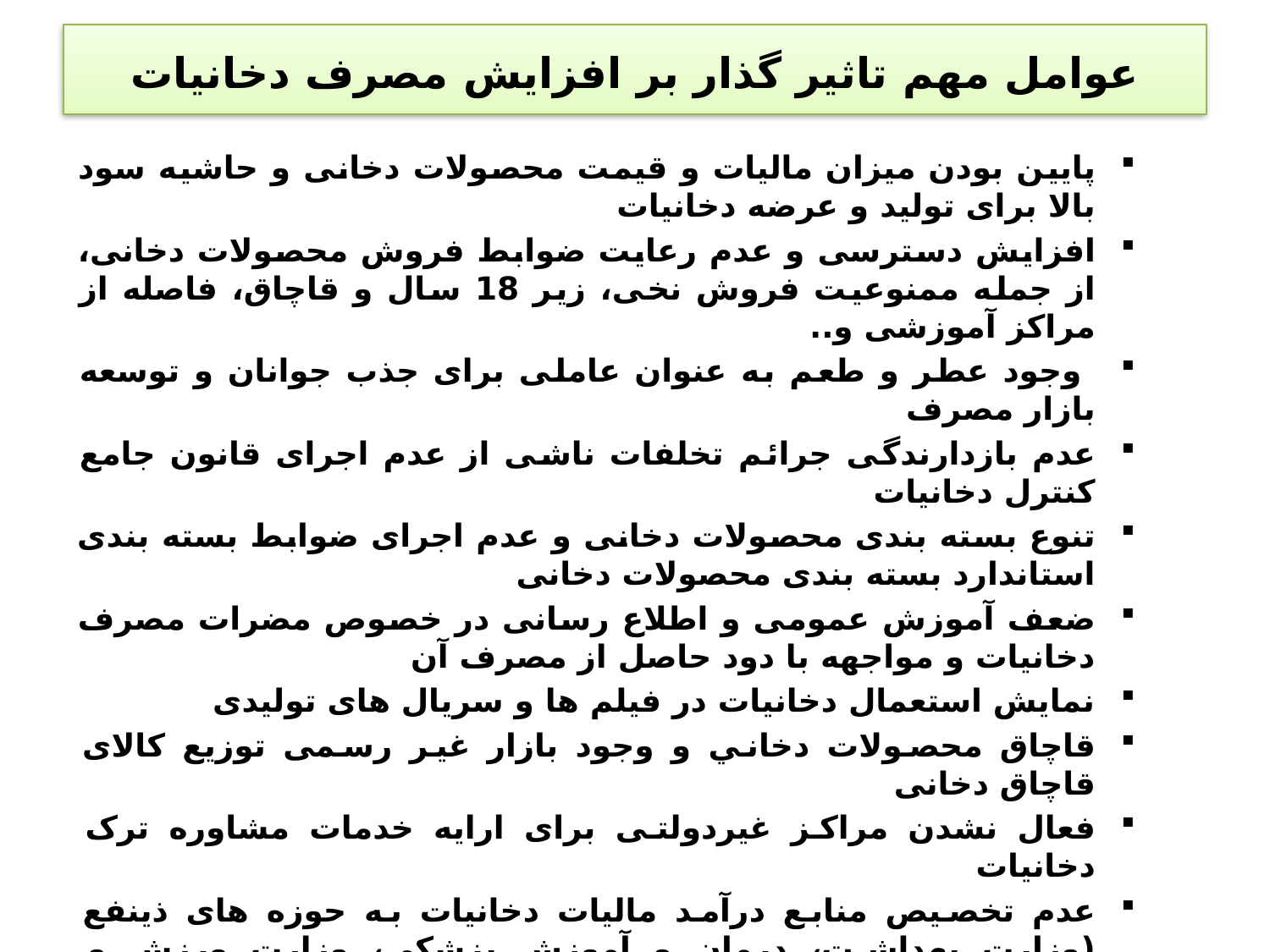

عوامل مهم تاثیر گذار بر افزایش مصرف دخانیات
پایین بودن میزان مالیات و قیمت محصولات دخانی و حاشیه سود بالا برای تولید و عرضه دخانیات
افزایش دسترسی و عدم رعایت ضوابط فروش محصولات دخانی، از جمله ممنوعیت فروش نخی، زیر 18 سال و قاچاق، فاصله از مراکز آموزشی و..
 وجود عطر و طعم به عنوان عاملی برای جذب جوانان و توسعه بازار مصرف
عدم بازدارندگی جرائم تخلفات ناشی از عدم اجرای قانون جامع کنترل دخانیات
تنوع بسته بندی محصولات دخانی و عدم اجرای ضوابط بسته بندی استاندارد بسته بندی محصولات دخانی
ضعف آموزش عمومی و اطلاع رسانی در خصوص مضرات مصرف دخانیات و مواجهه با دود حاصل از مصرف آن
نمایش استعمال دخانیات در فیلم ها و سریال های تولیدی
قاچاق محصولات دخاني و وجود بازار غیر رسمی توزیع کالای قاچاق دخانی
فعال نشدن مراکز غیردولتی برای ارایه خدمات مشاوره ترک دخانیات
عدم تخصیص منابع درآمد مالیات دخانیات به حوزه های ذینفع (وزارت بهداشت، درمان و آموزش پزشکی، وزارت ورزش و جوانان، وزارت آموزش و پرورش،...)